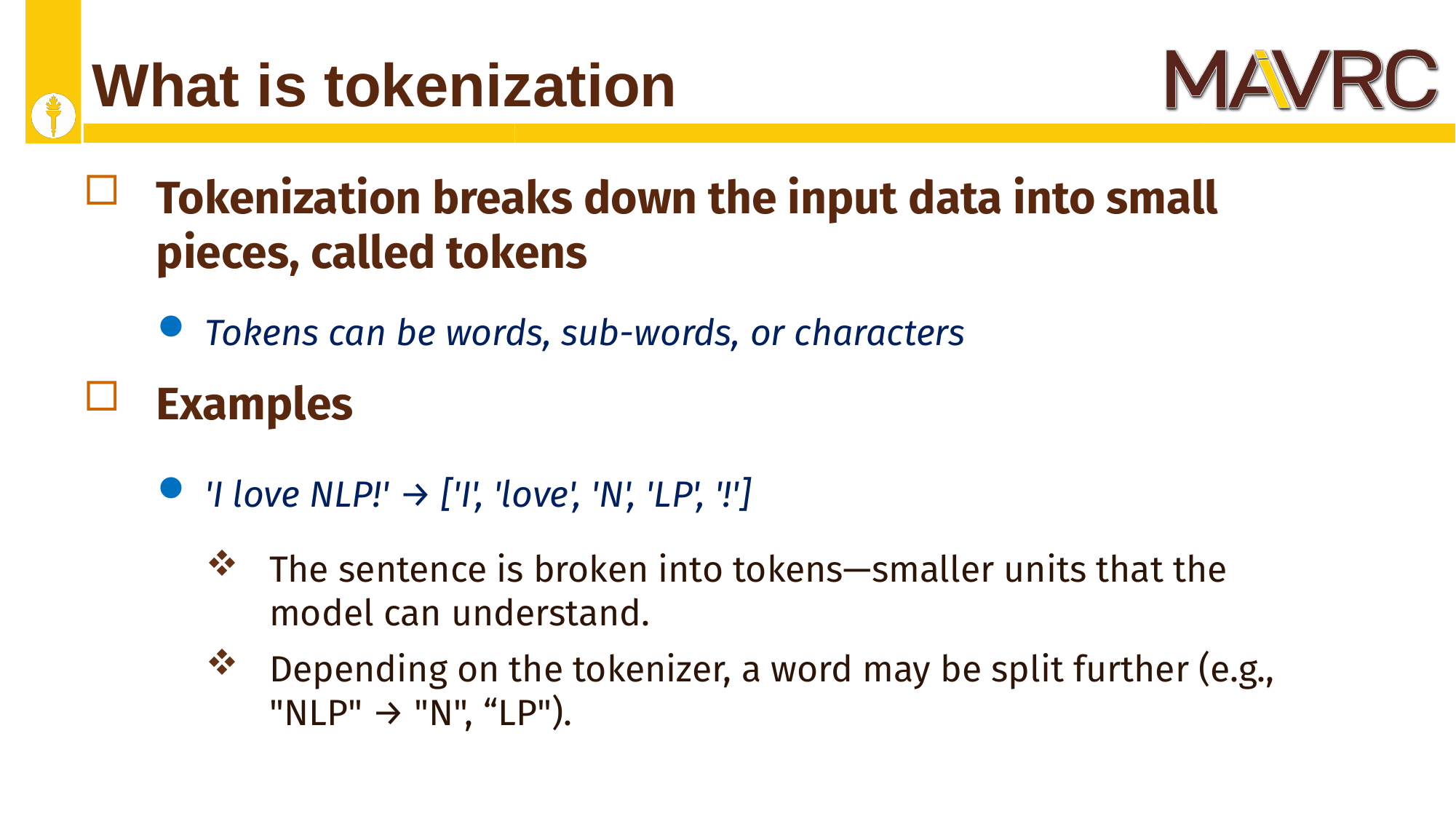

# What is tokenization
Tokenization breaks down the input data into small pieces, called tokens
Tokens can be words, sub-words, or characters

Examples
'I love NLP!' → ['I', 'love', 'N', 'LP', '!']
The sentence is broken into tokens—smaller units that the model can understand.
Depending on the tokenizer, a word may be split further (e.g., "NLP" → "N", “LP").